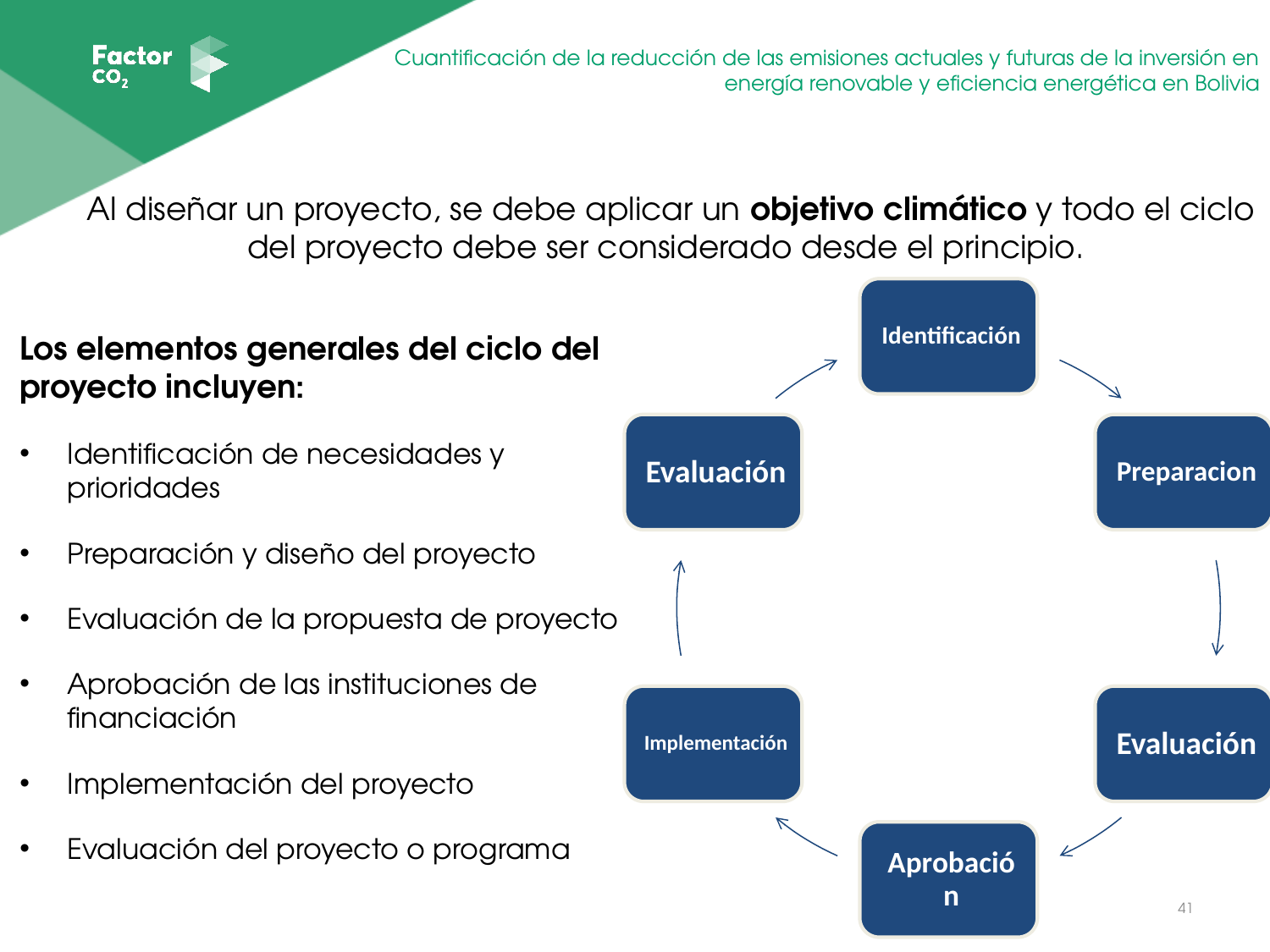

Al diseñar un proyecto, se debe aplicar un objetivo climático y todo el ciclo del proyecto debe ser considerado desde el principio.
Identificación
Preparacion
Evaluación
Aprobación
Implementación
Evaluación
Los elementos generales del ciclo del proyecto incluyen:
Identificación de necesidades y prioridades
Preparación y diseño del proyecto
Evaluación de la propuesta de proyecto
Aprobación de las instituciones de financiación
Implementación del proyecto
Evaluación del proyecto o programa

41